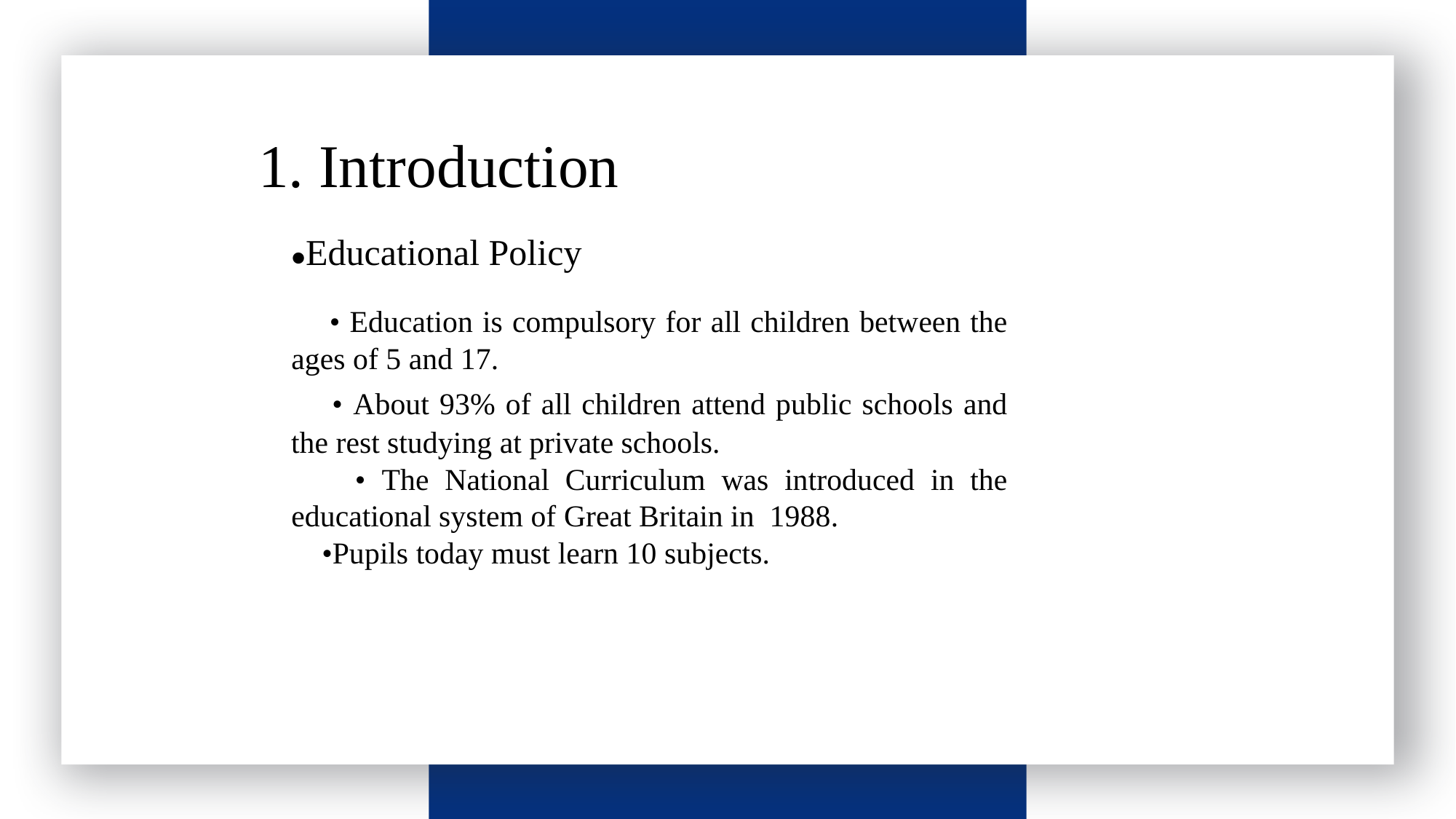

1. Introduction
●Educational Policy
    • Education is compulsory for all children between the ages of 5 and 17.
    • About 93% of all children attend public schools and the rest studying at private schools.
    • The National Curriculum was introduced in the educational system of Great Britain in  1988.
    •Pupils today must learn 10 subjects.